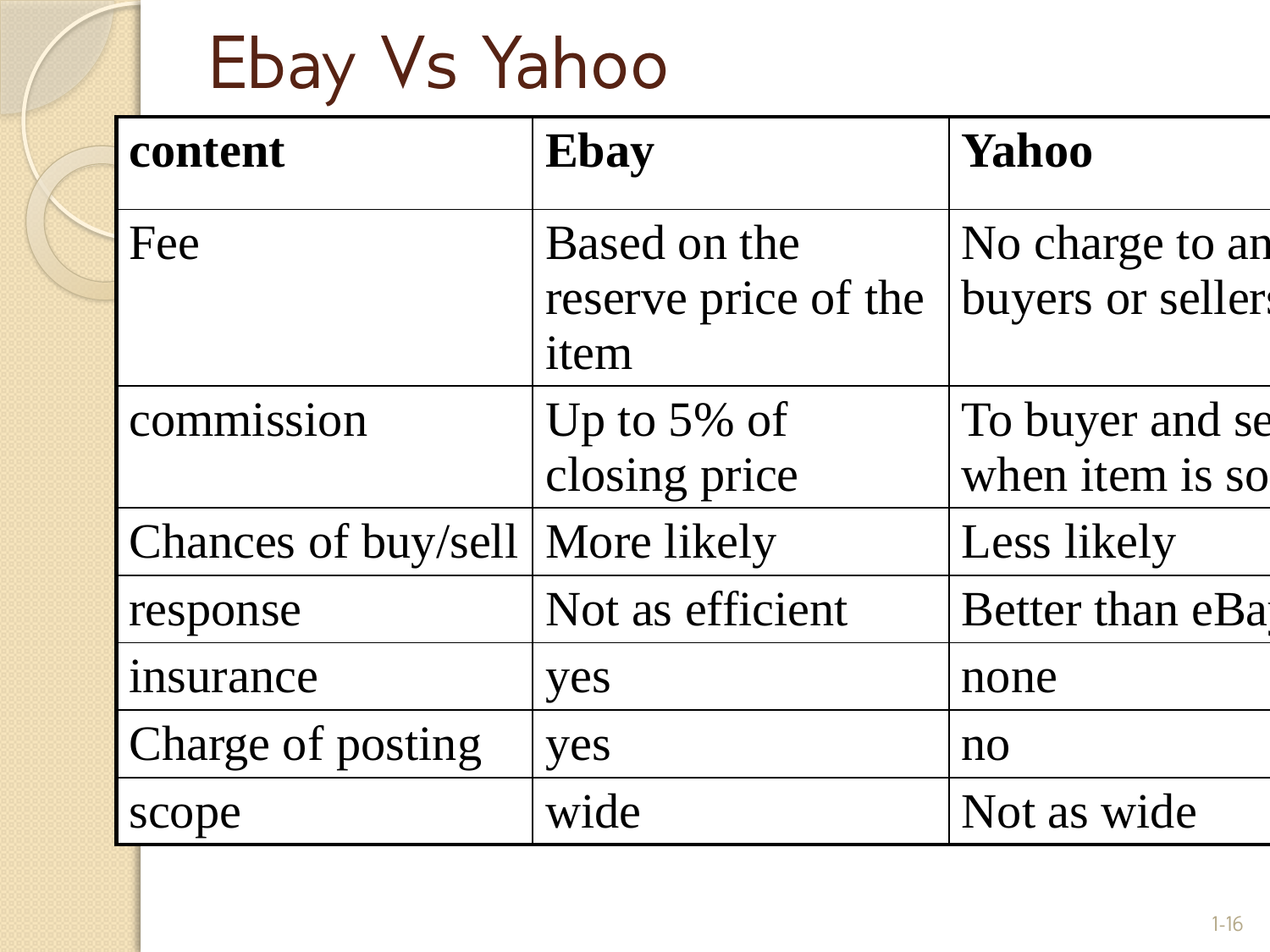

# Ebay Vs Yahoo
| content | Ebay | Yahoo |
| --- | --- | --- |
| Fee | Based on the reserve price of the item | No charge to any buyers or sellers |
| commission | Up to 5% of closing price | To buyer and seller when item is sold |
| Chances of buy/sell | More likely | Less likely |
| response | Not as efficient | Better than eBay |
| insurance | yes | none |
| Charge of posting | yes | no |
| scope | wide | Not as wide |
1-16